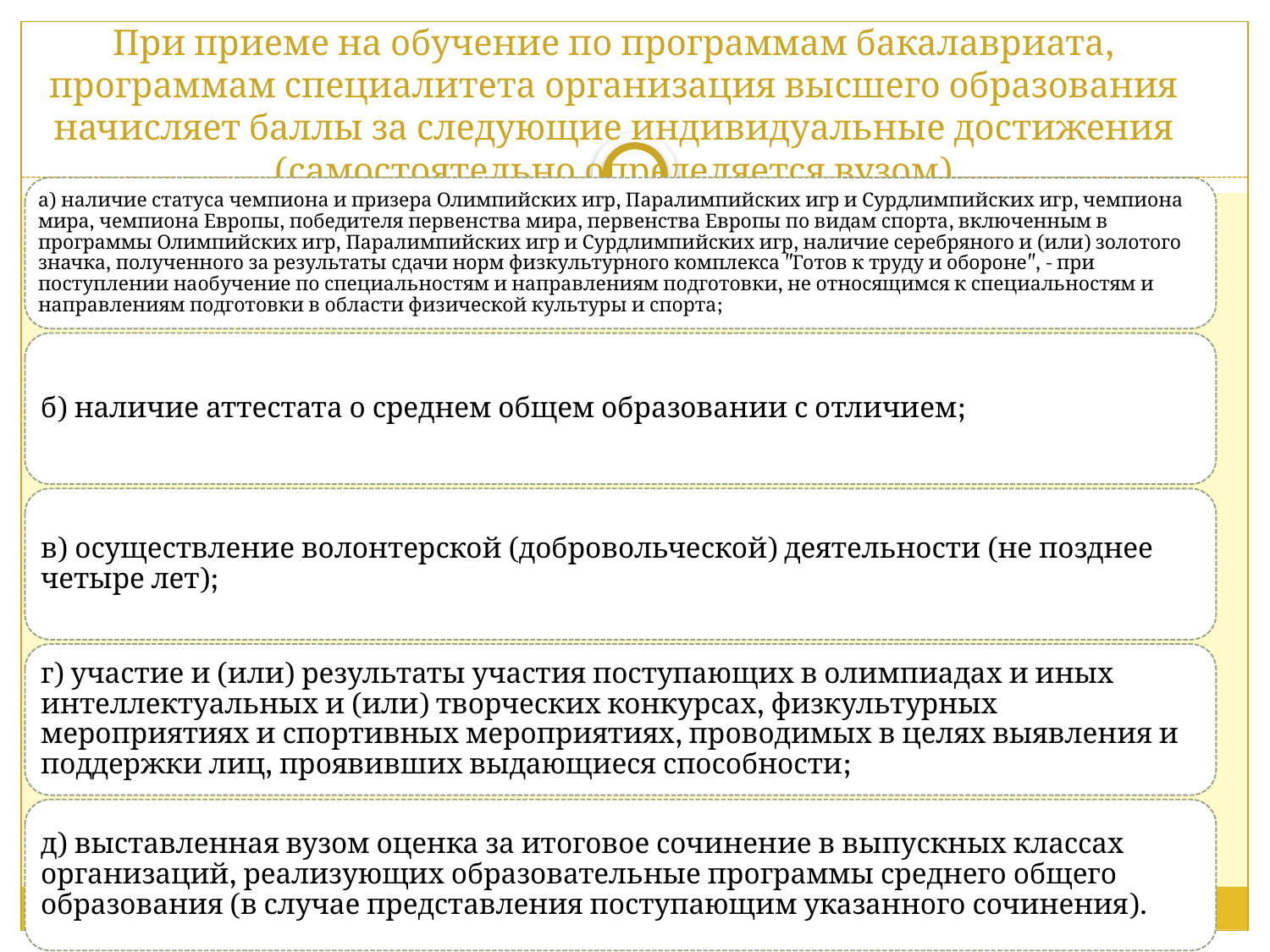

# При приеме на обучение по программам бакалавриата, программам специалитета организация высшего образования начисляет баллы за следующие индивидуальные достижения (самостоятельно определяется вузом)
а) наличие статуса чемпиона и призера Олимпийских игр, Паралимпийских игр и Сурдлимпийских игр, чемпиона мира, чемпиона Европы, победителя первенства мира, первенства Европы по видам спорта, включенным в программы Олимпийских игр, Паралимпийских игр и Сурдлимпийских игр, наличие серебряного и (или) золотого значка, полученного за результаты сдачи норм физкультурного комплекса "Готов к труду и обороне", - при поступлении наобучение по специальностям и направлениям подготовки, не относящимся к специальностям и направлениям подготовки в области физической культуры и спорта;
б) наличие аттестата о среднем общем образовании с отличием;
в) осуществление волонтерской (добровольческой) деятельности (не позднее четыре лет);
г) участие и (или) результаты участия поступающих в олимпиадах и иных интеллектуальных и (или) творческих конкурсах, физкультурных мероприятиях и спортивных мероприятиях, проводимых в целях выявления и поддержки лиц, проявивших выдающиеся способности;
д) выставленная вузом оценка за итоговое сочинение в выпускных классах организаций, реализующих образовательные программы среднего общего образования (в случае представления поступающим указанного сочинения).